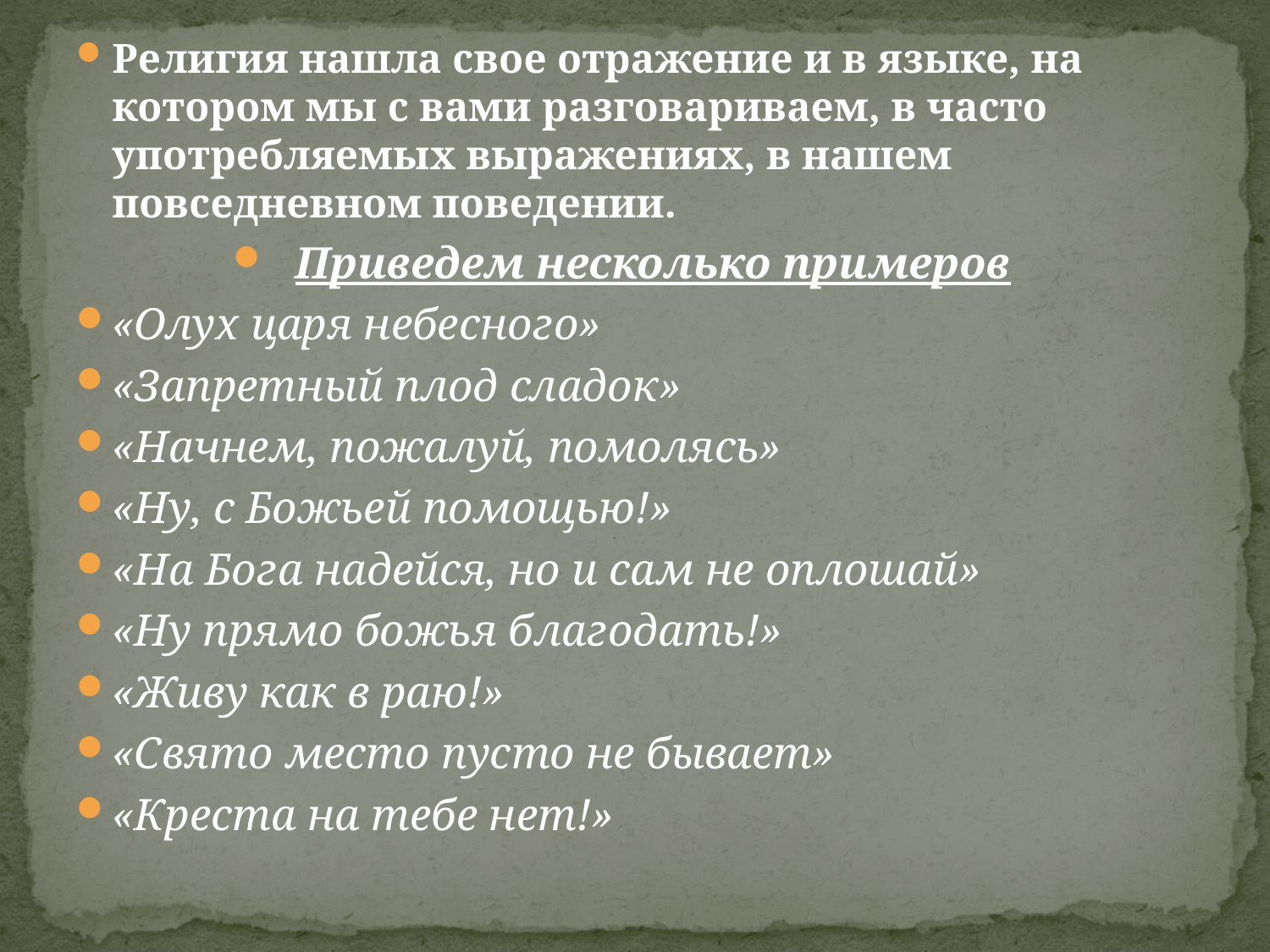

#
Религия нашла свое отражение и в языке, на котором мы с вами разговариваем, в часто употребляемых выражениях, в нашем повседневном поведении.
Приведем несколько примеров
«Олух царя небесного»
«Запретный плод сладок»
«Начнем, пожалуй, помолясь»
«Ну, с Божьей помощью!»
«На Бога надейся, но и сам не оплошай»
«Ну прямо божья благодать!»
«Живу как в раю!»
«Свято место пусто не бывает»
«Креста на тебе нет!»